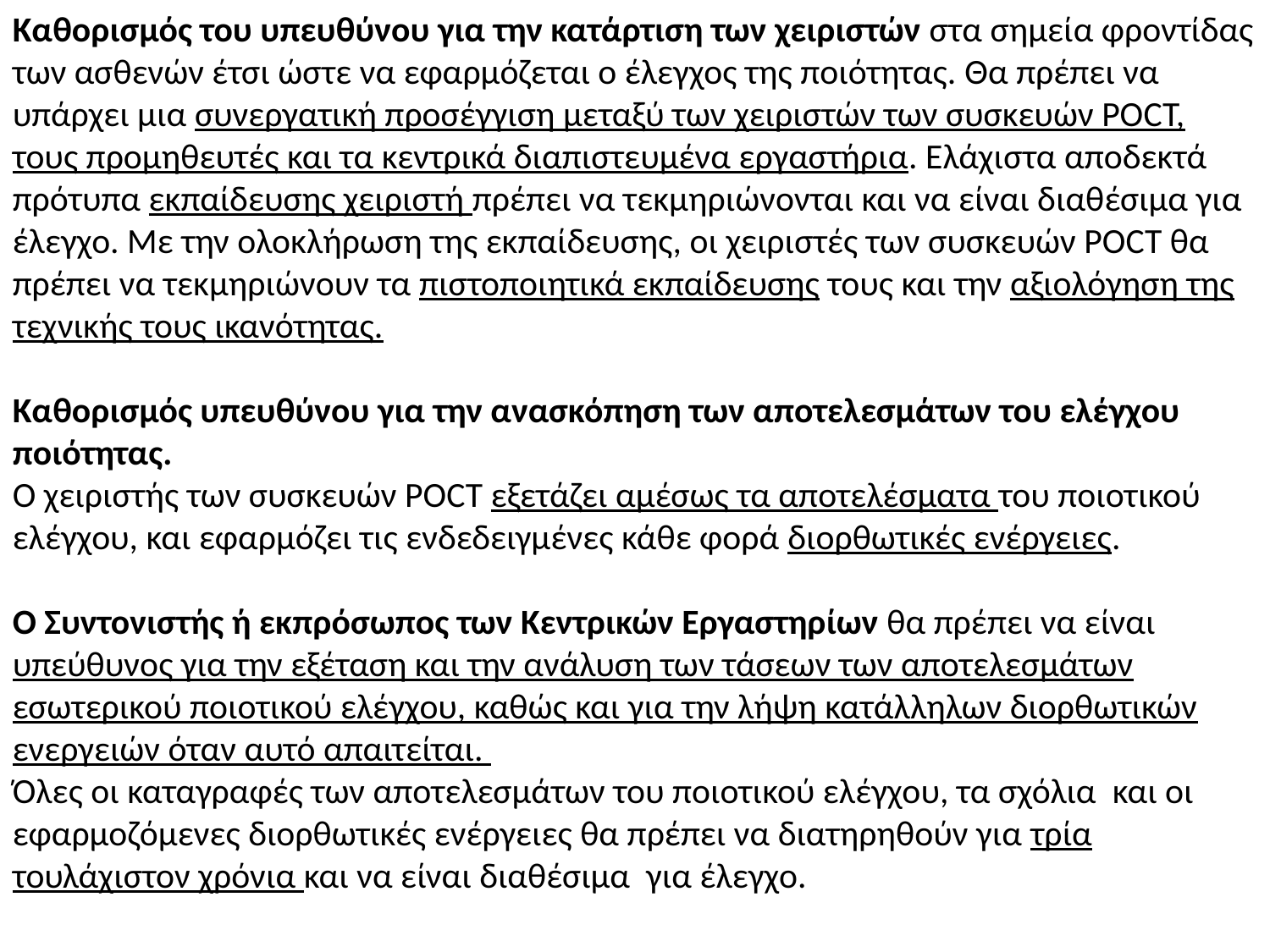

Καθορισμός του υπευθύνου για την κατάρτιση των χειριστών στα σημεία φροντίδας των ασθενών έτσι ώστε να εφαρμόζεται ο έλεγχος της ποιότητας. Θα πρέπει να υπάρχει μια συνεργατική προσέγγιση μεταξύ των χειριστών των συσκευών POCT, τους προμηθευτές και τα κεντρικά διαπιστευμένα εργαστήρια. Ελάχιστα αποδεκτά πρότυπα εκπαίδευσης χειριστή πρέπει να τεκμηριώνονται και να είναι διαθέσιμα για έλεγχο. Με την ολοκλήρωση της εκπαίδευσης, οι χειριστές των συσκευών POCT θα πρέπει να τεκμηριώνουν τα πιστοποιητικά εκπαίδευσης τους και την αξιολόγηση της τεχνικής τους ικανότητας.

Καθορισμός υπευθύνου για την ανασκόπηση των αποτελεσμάτων του ελέγχου ποιότητας.
Ο χειριστής των συσκευών POCT εξετάζει αμέσως τα αποτελέσματα του ποιοτικού ελέγχου, και εφαρμόζει τις ενδεδειγμένες κάθε φορά διορθωτικές ενέργειες.

Ο Συντονιστής ή εκπρόσωπος των Κεντρικών Εργαστηρίων θα πρέπει να είναι υπεύθυνος για την εξέταση και την ανάλυση των τάσεων των αποτελεσμάτων εσωτερικού ποιοτικού ελέγχου, καθώς και για την λήψη κατάλληλων διορθωτικών ενεργειών όταν αυτό απαιτείται.
Όλες οι καταγραφές των αποτελεσμάτων του ποιοτικού ελέγχου, τα σχόλια  και οι εφαρμοζόμενες διορθωτικές ενέργειες θα πρέπει να διατηρηθούν για τρία τουλάχιστον χρόνια και να είναι διαθέσιμα  για έλεγχο.

Εξωτερικός έλεγχος ποιότητας
Μια μορφή εξωτερικής διασφάλισης της ποιότητας θα πρέπει να γίνεται για κάθε συσκευή POCT. Η συμμετοχή σε ένα αναγνωρισμένο πρόγραμμα EQA συνιστάται για κάθε υπό δοκιμή αναλυόμενη ουσία. Μία εναλλακτική μορφή εξωτερικής διασφάλισης της ποιότητας είναι η
μηνιαία διανομή γνωστού δείγματος το οποίο έχει αναλυθεί στο κεντρικό διαπιστευμένο εργαστήριο με δημιουργία υποδειγμάτων και διανομή σε όλες τις θέσεις POCT. Αυτή η επιλογή μπορεί να είναι χρήσιμη όταν ένα εμπορικό πρόγραμμα δεν είναι διαθέσιμο ή είναι ακατάλληλο ή υπερβολικά δαπανηρό για την εν λόγω πράξη. Οι χρήστες πρέπει να λάβουν υπόψη τους,τους περιορισμούς της χρήσης του δείγματος που περιλαμβάνει την εργαστηριακή απόδοση της μεθόδου, το περιορισμένο εύρος των δοκιμών, τη σταθερότητα των μεταφορών και την αδυναμία της ισότιμης σύγκρισης των αποτελεσμάτων .

Υπεύθυνος ανάλυσης των δειγμάτων εξωτερικού ελέγχου ποιότητας.
Τα δείγματα πρέπει να αναλύονται από τους χειριστές των συσκευών POCT.

Καθορισμός υπευθύνου για την κατάρτιση των χειριστών POCT έτσι ώστε να εφαρμόζεται ορθά ο εξωτερικός έλεγχος της ποιότητας.
Θα πρέπει να υπάρχει μια συνεργατική προσέγγιση μεταξύ των χειριστών των συσκευών POCT, τους προμηθευτές και τα Κεντρικά διαπιστευμένα Εργαστήρια. Ελάχιστα αποδεκτά πρότυπα εκπαίδευσης χειριστή πρέπει να τεκμηριώνονται και είναι διαθέσιμα για έλεγχο. Με την ολοκλήρωση της εκπαίδευσης, οι χειριστές των συσκευών POCT θα πρέπει να τεκμηριώνουν τα πιστοποιητικά εκπαίδευσης τους και την αξιολόγηση της τεχνικής τους ικανότητας.

Καθορισμός υπευθύνου για την ανασκόπηση των αποτελεσμάτων του
εξωτερικού ελέγχου ποιότητας.
Ο χειριστής των συσκευών POCT ή ο συντονιστής εξετάζει αμέσως τα αποτελέσματα του, και εφαρμόζει τις ενδεδειγμένες κάθε φορά διορθωτικές ενέργειες. Όλες οι καταγραφές των, σχόλια και οι εφαρμοζόμενες διορθωτικές ενέργειες θα πρέπει να διατηρηθούν για
τρία τουλάχιστον χρόνια και να είναι διαθέσιμα για έλεγχο.
Η αξιολόγηση τόσο του εσωτερικού όσο και του εξωτερικού ελέγχου ποιότητας θα πρέπει να εποπτεύονται από έναν επιστήμονα με ειδικές γνώσεις στις συσκευές POCT. Αυτό μπορεί να είναι ένας επιστήμονας από τα Κεντρικά διαπιστευμένα Εργαστήρια ή ένας εξειδικευμένος χειριστής ή συντονιστής POCT